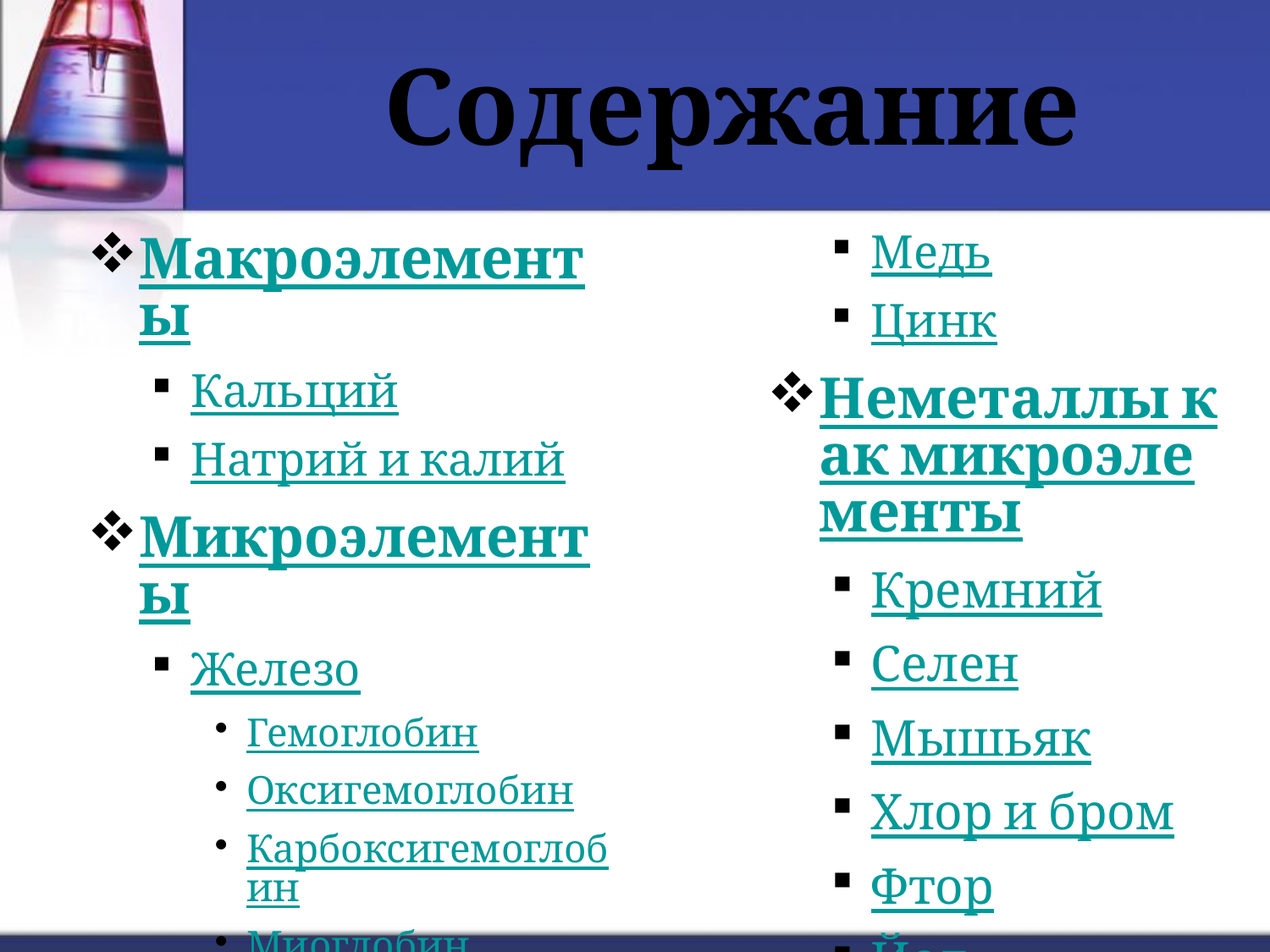

# Содержание
Макроэлементы
Кальций
Натрий и калий
Микроэлементы
Железо
Гемоглобин
Оксигемоглобин
Карбоксигемоглобин
Миоглобин
Трансферрин
Ферритин
Медь
Цинк
Неметаллы как микроэлементы
Кремний
Селен
Мышьяк
Хлор и бром
Фтор
Йод
Вывод